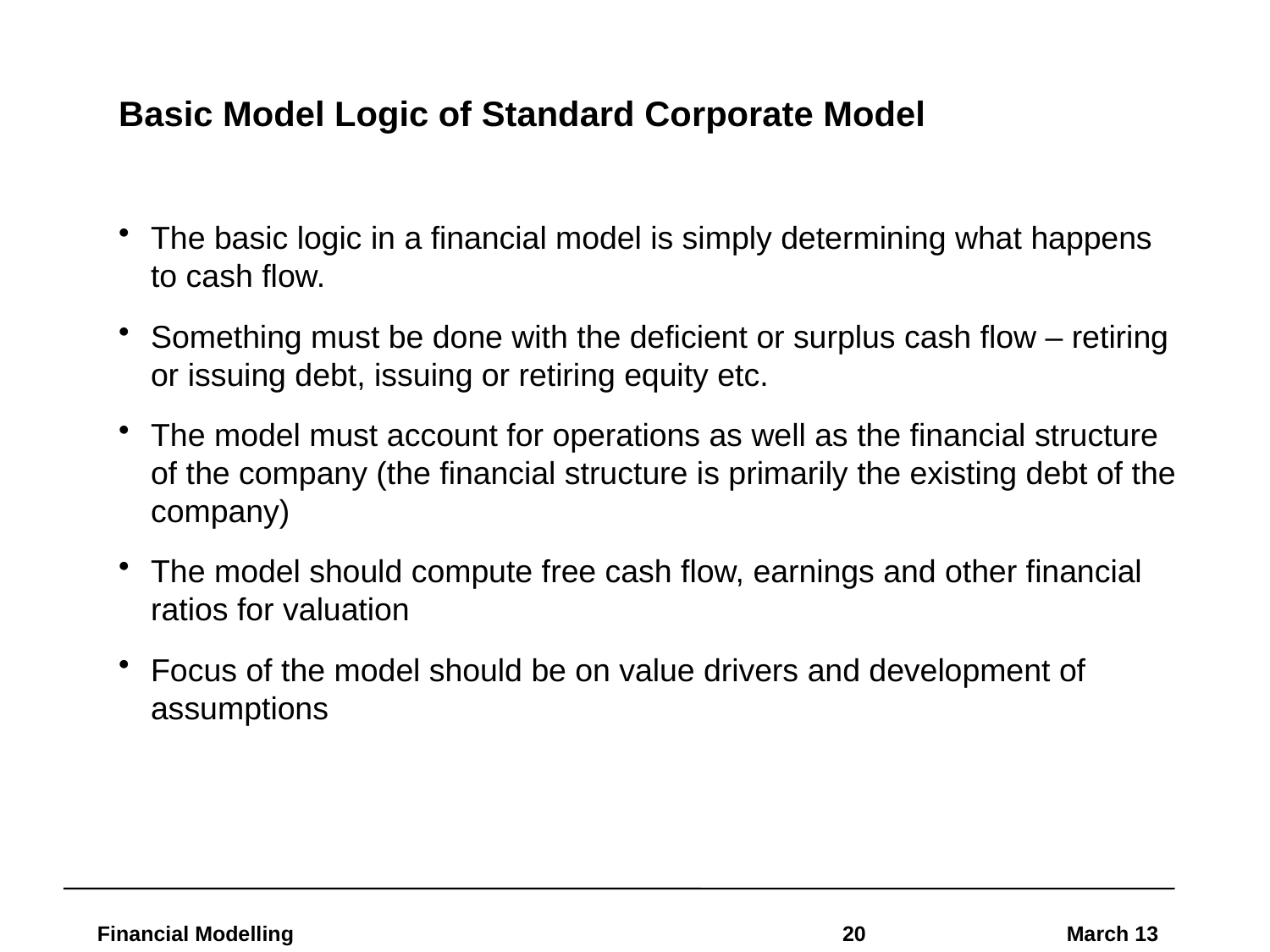

# Basic Model Logic of Standard Corporate Model
The basic logic in a financial model is simply determining what happens to cash flow.
Something must be done with the deficient or surplus cash flow – retiring or issuing debt, issuing or retiring equity etc.
The model must account for operations as well as the financial structure of the company (the financial structure is primarily the existing debt of the company)
The model should compute free cash flow, earnings and other financial ratios for valuation
Focus of the model should be on value drivers and development of assumptions